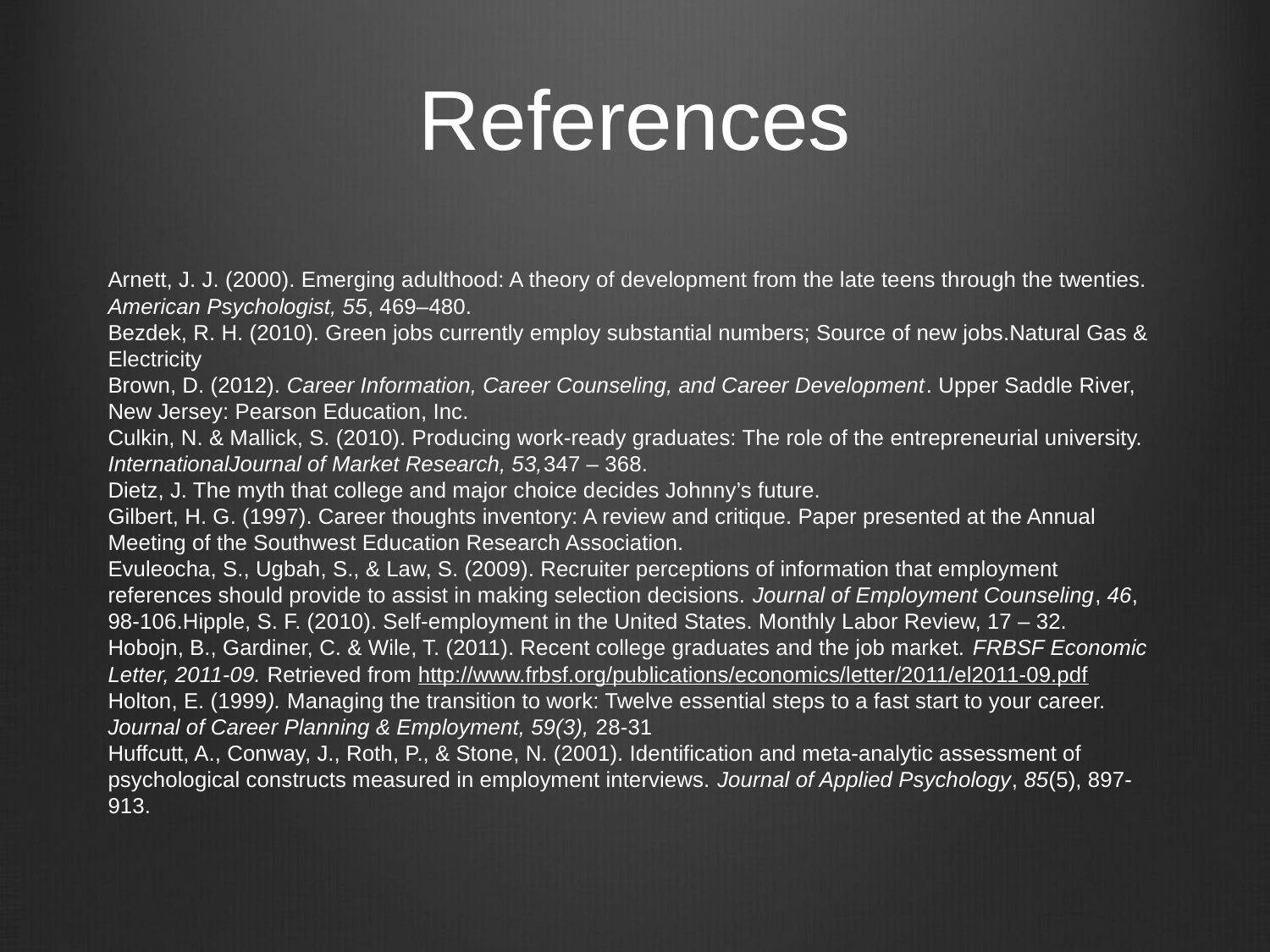

# References
Arnett, J. J. (2000). Emerging adulthood: A theory of development from the late teens through the twenties. American Psychologist, 55, 469–480.
Bezdek, R. H. (2010). Green jobs currently employ substantial numbers; Source of new jobs.Natural Gas & Electricity
Brown, D. (2012). Career Information, Career Counseling, and Career Development. Upper Saddle River, New Jersey: Pearson Education, Inc.
Culkin, N. & Mallick, S. (2010). Producing work-ready graduates: The role of the entrepreneurial university. InternationalJournal of Market Research, 53,347 – 368.
Dietz, J. The myth that college and major choice decides Johnny’s future.
Gilbert, H. G. (1997). Career thoughts inventory: A review and critique. Paper presented at the Annual Meeting of the Southwest Education Research Association.
Evuleocha, S., Ugbah, S., & Law, S. (2009). Recruiter perceptions of information that employment references should provide to assist in making selection decisions. Journal of Employment Counseling, 46, 98-106.Hipple, S. F. (2010). Self-employment in the United States. Monthly Labor Review, 17 – 32.
Hobojn, B., Gardiner, C. & Wile, T. (2011). Recent college graduates and the job market. FRBSF Economic Letter, 2011-09. Retrieved from http://www.frbsf.org/publications/economics/letter/2011/el2011-09.pdf
Holton, E. (1999). Managing the transition to work: Twelve essential steps to a fast start to your career. Journal of Career Planning & Employment, 59(3), 28-31
Huffcutt, A., Conway, J., Roth, P., & Stone, N. (2001). Identification and meta-analytic assessment of psychological constructs measured in employment interviews. Journal of Applied Psychology, 85(5), 897-913.